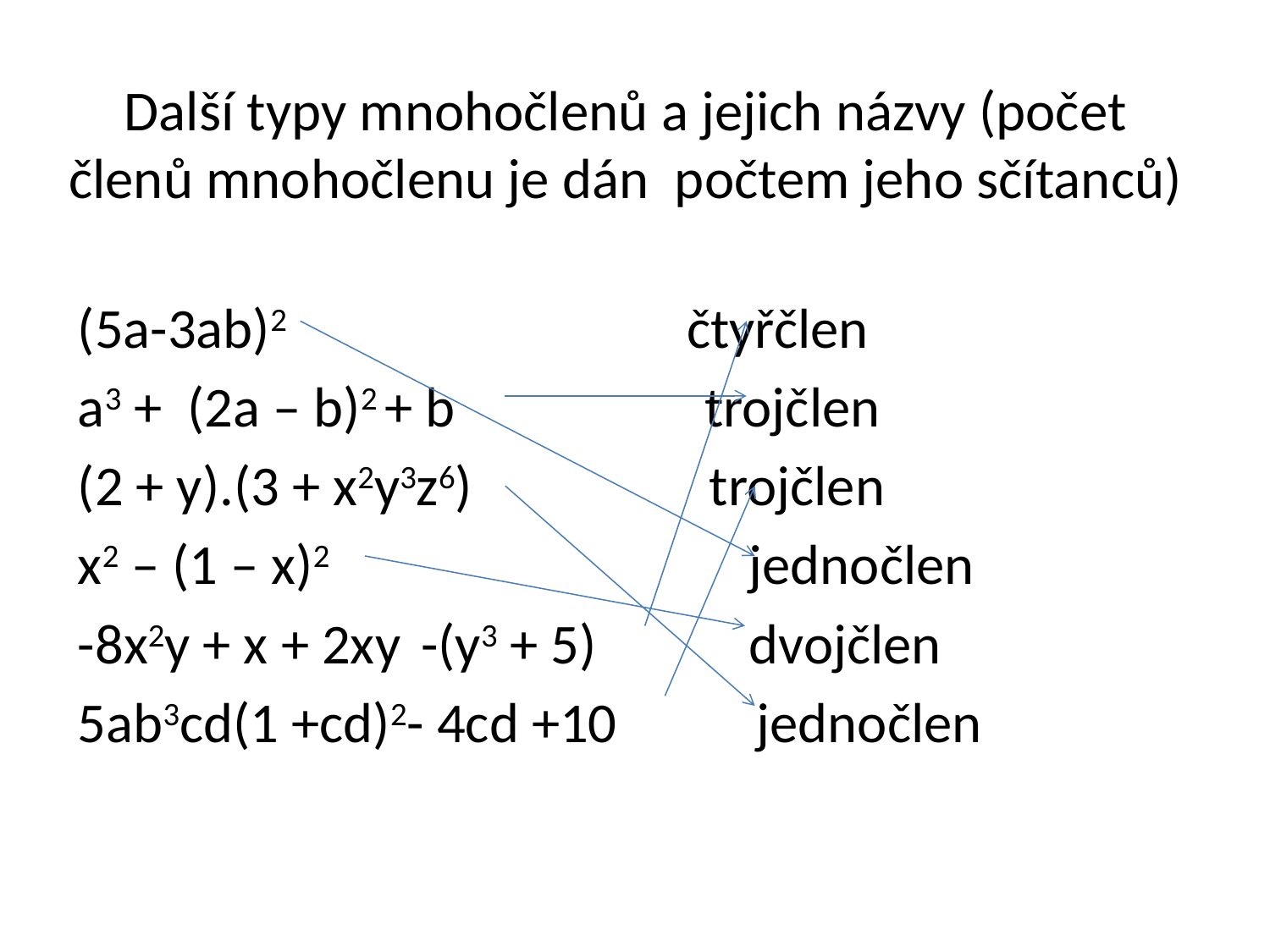

# Další typy mnohočlenů a jejich názvy (počet členů mnohočlenu je dán  počtem jeho sčítanců)

(5a-3ab)2                                                      čtyřčlen
a3 +  (2a – b)2 + b                                 trojčlen
(2 + y).(3 + x2y3z6)                                trojčlen
x2 – (1 – x)2                                 jednočlen
-8x2y + x + 2xy  -(y3 + 5)            dvojčlen
5ab3cd(1 +cd)2- 4cd +10           jednočlen